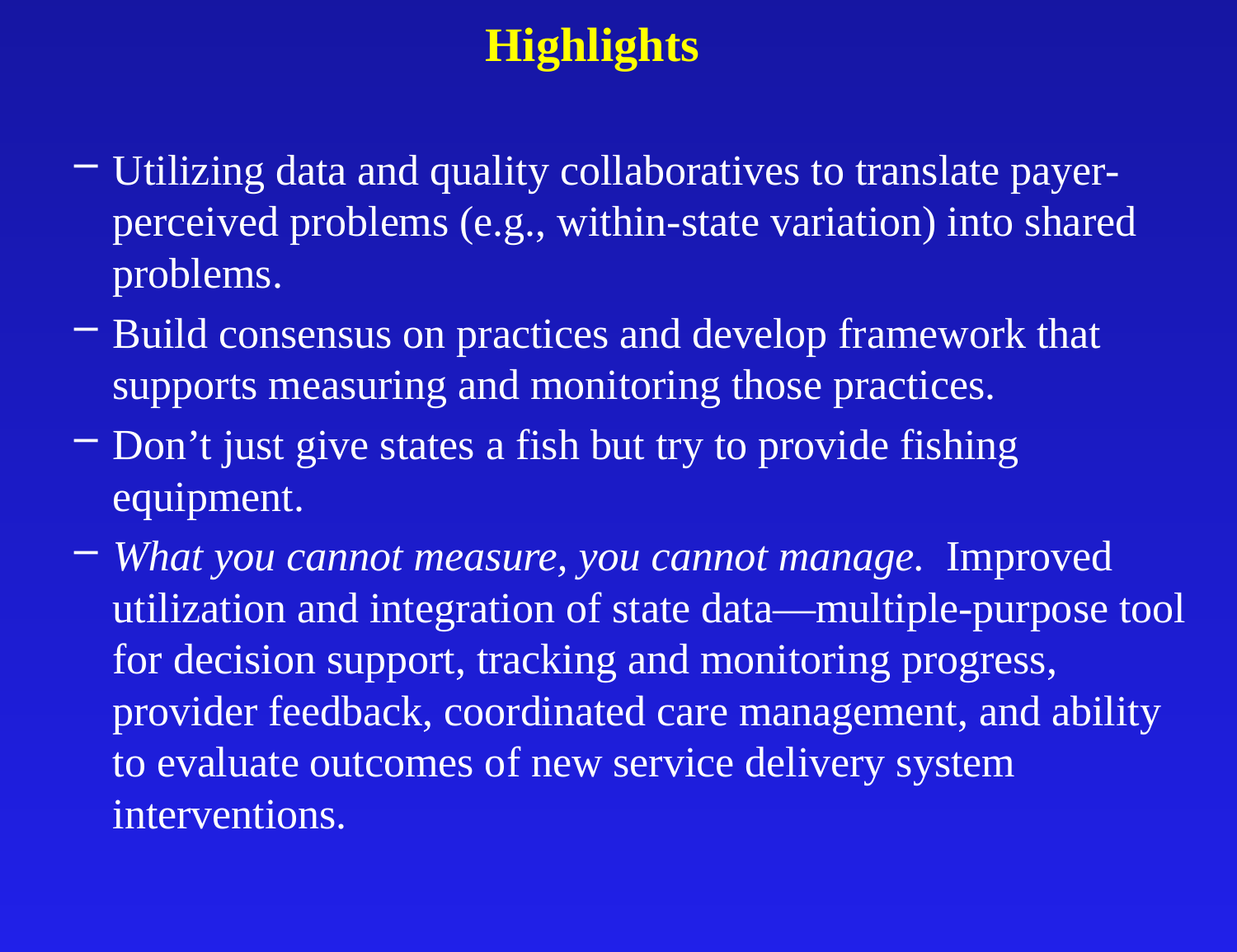

# Highlights
Utilizing data and quality collaboratives to translate payer-perceived problems (e.g., within-state variation) into shared problems.
Build consensus on practices and develop framework that supports measuring and monitoring those practices.
Don’t just give states a fish but try to provide fishing equipment.
What you cannot measure, you cannot manage.  Improved utilization and integration of state data—multiple-purpose tool for decision support, tracking and monitoring progress, provider feedback, coordinated care management, and ability to evaluate outcomes of new service delivery system interventions.